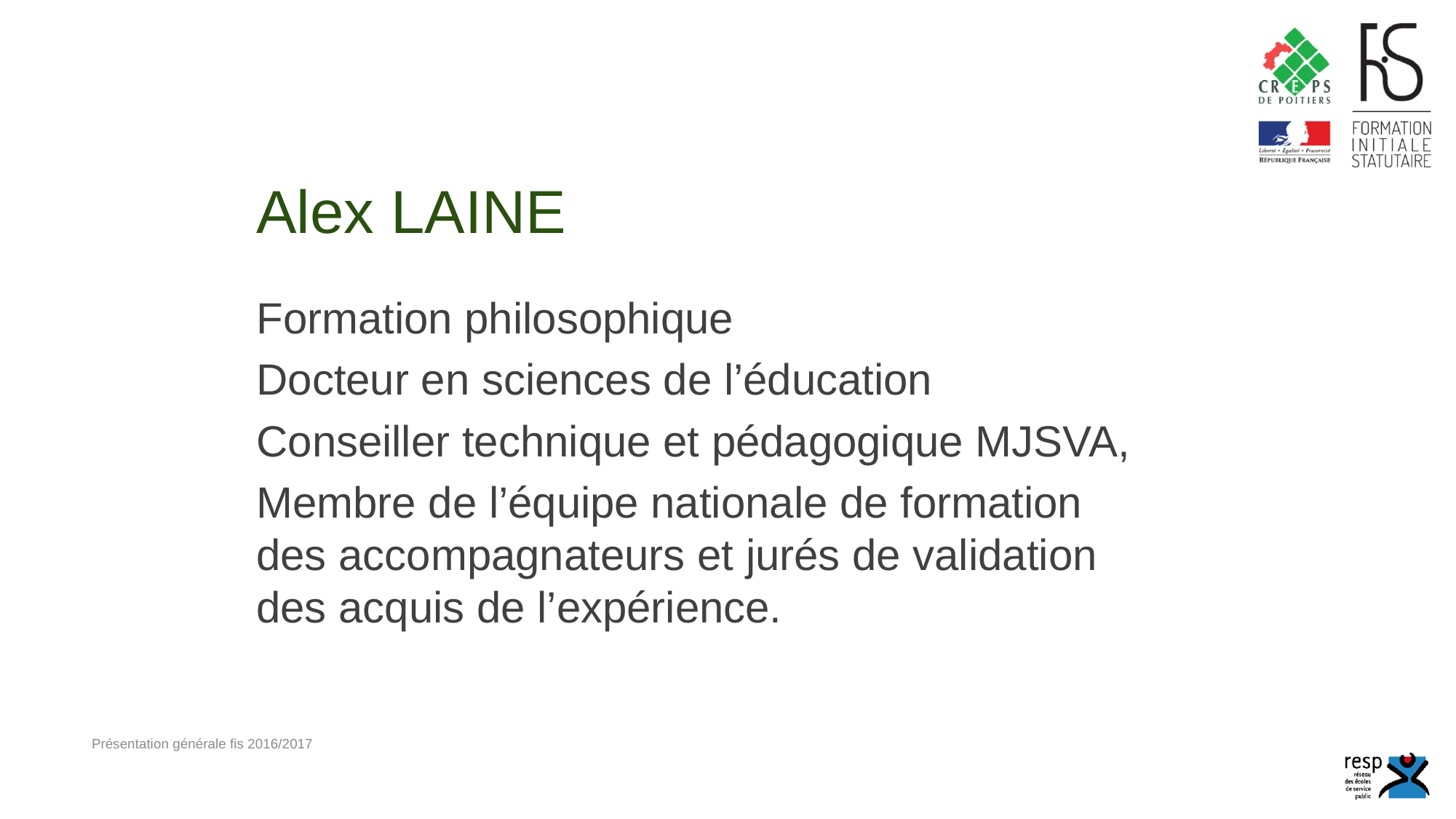

# Alex LAINE
Formation philosophique
Docteur en sciences de l’éducation
Conseiller technique et pédagogique MJSVA,
Membre de l’équipe nationale de formation des accompagnateurs et jurés de validation des acquis de l’expérience.

Présentation générale fis 2016/2017